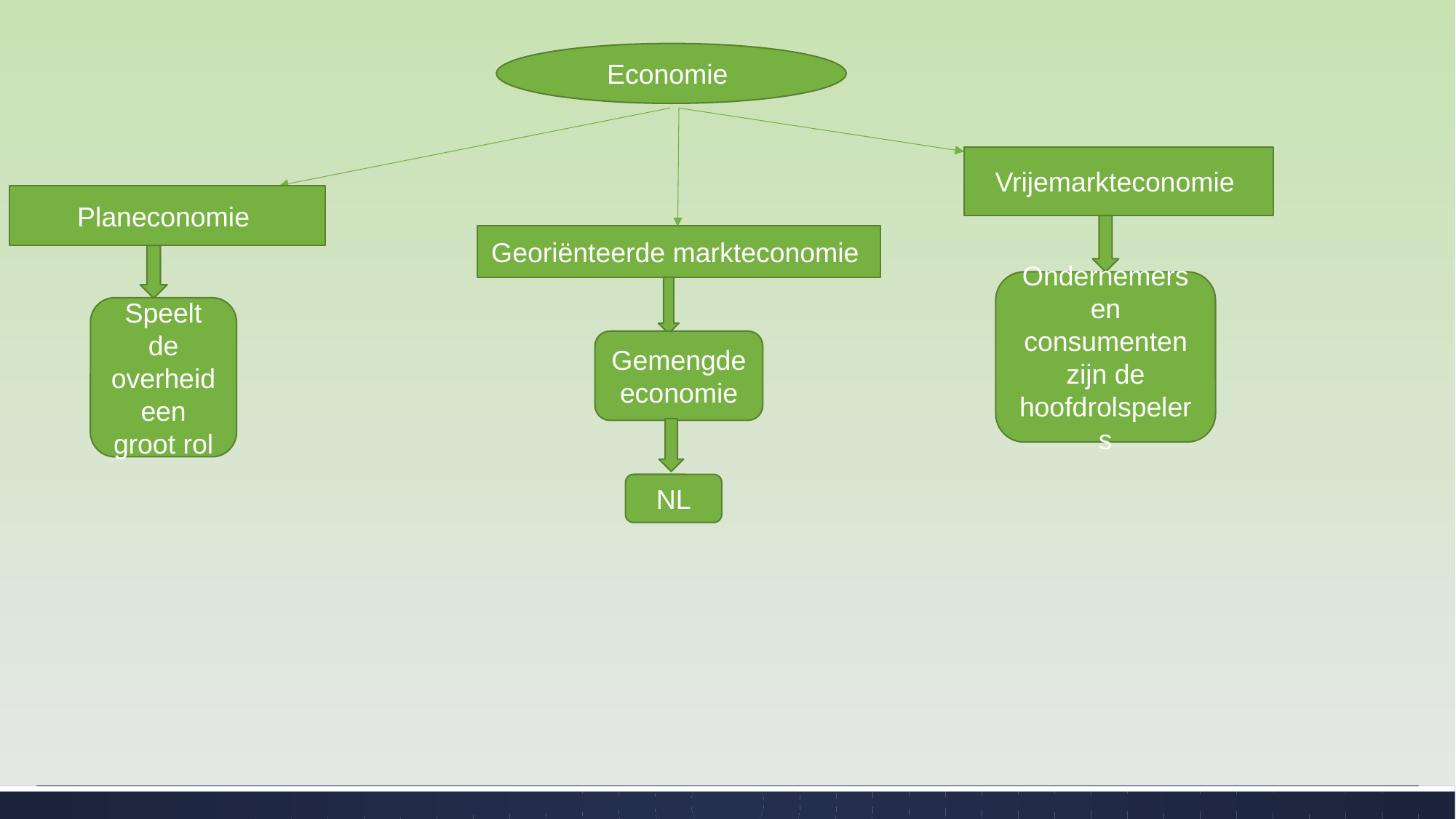

Economie
Vrijemarkteconomie
Planeconomie

Georiënteerde markteconomie

Ondernemers en consumenten zijn de hoofdrolspelers

Speelt de overheid een groot rol
Gemengde economie

NL